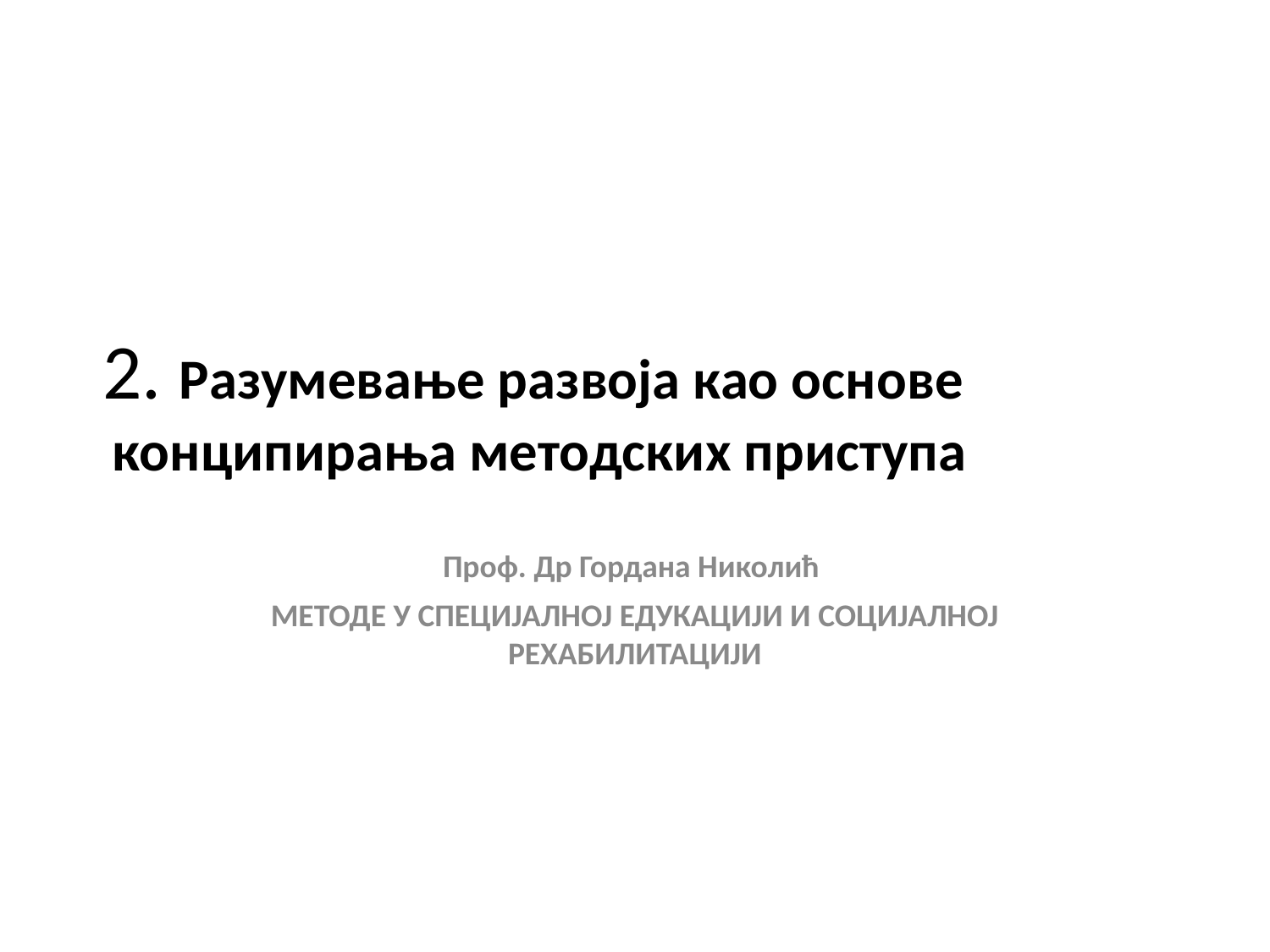

# 2. Разумевање развоја као основе  конципирања методских приступа
Проф. Др Гордана Николић
МЕТОДЕ У СПЕЦИЈАЛНОЈ ЕДУКАЦИЈИ И СОЦИЈАЛНОЈ РЕХАБИЛИТАЦИЈИ